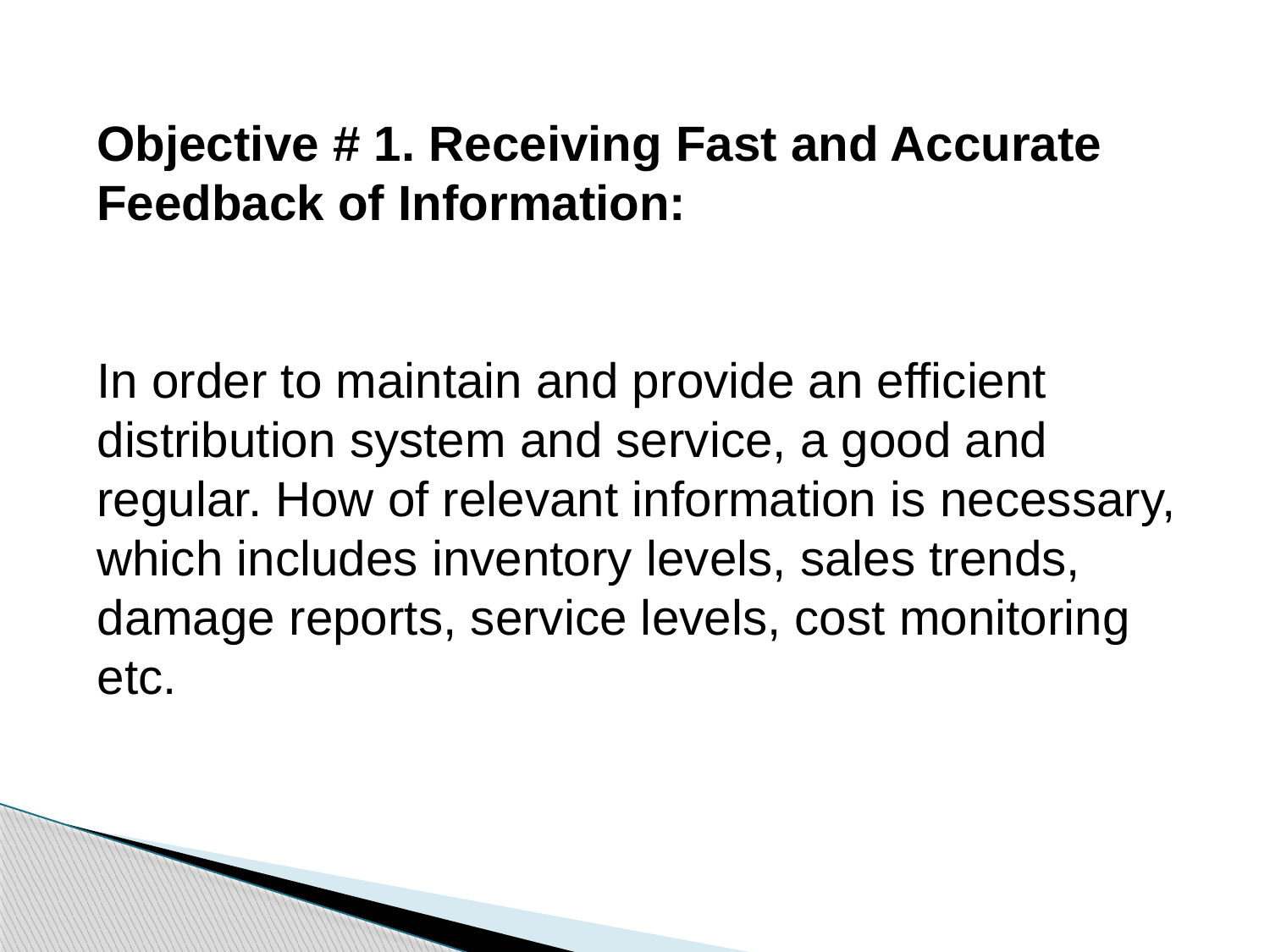

Objective # 1. Receiving Fast and Accurate Feedback of Information:

In order to maintain and provide an efficient distribution system and service, a good and regular. How of relevant information is necessary, which includes inventory levels, sales trends, damage reports, service levels, cost monitoring etc.